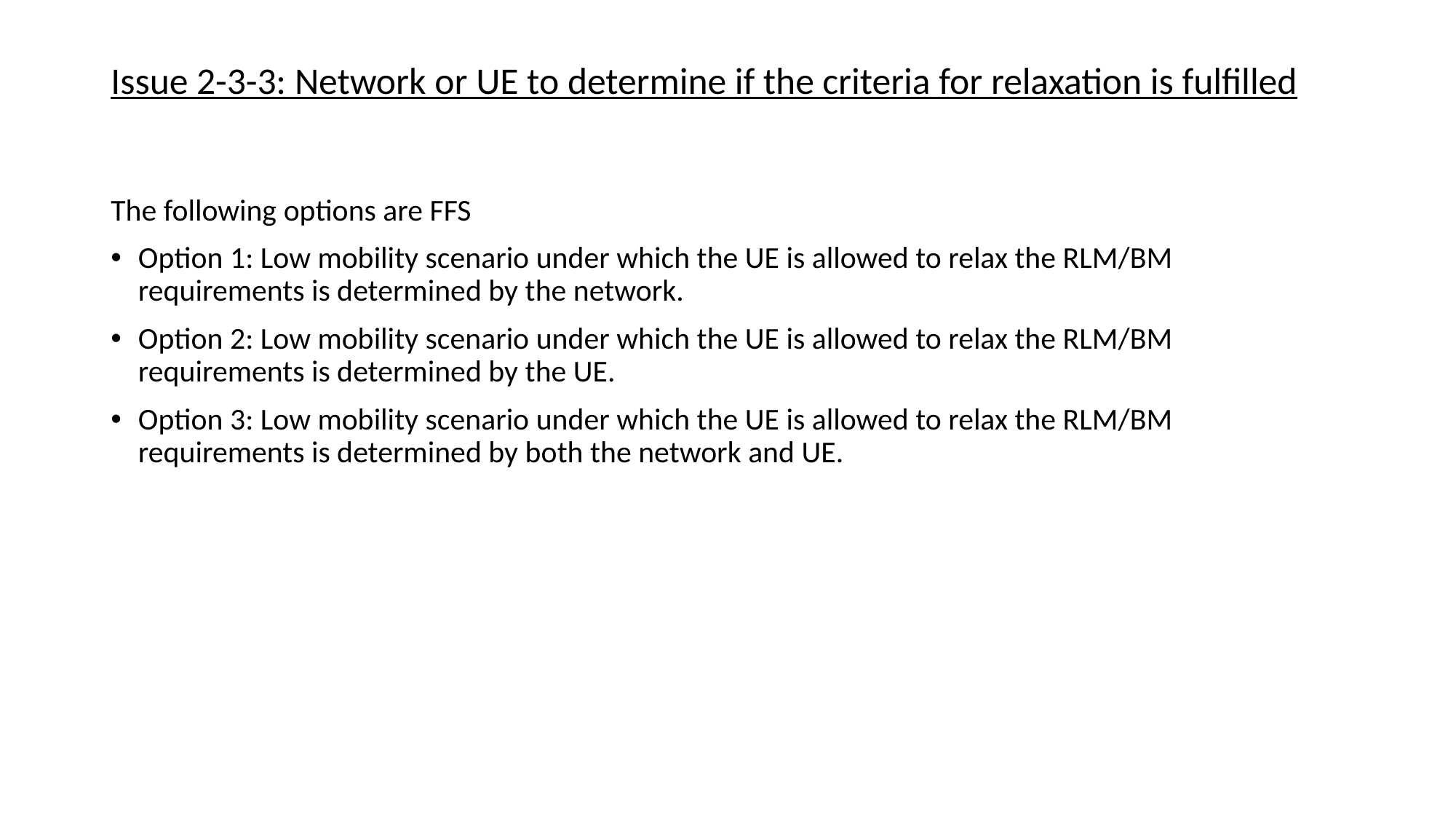

# Issue 2-3-3: Network or UE to determine if the criteria for relaxation is fulfilled
The following options are FFS
Option 1: Low mobility scenario under which the UE is allowed to relax the RLM/BM requirements is determined by the network.
Option 2: Low mobility scenario under which the UE is allowed to relax the RLM/BM requirements is determined by the UE.
Option 3: Low mobility scenario under which the UE is allowed to relax the RLM/BM requirements is determined by both the network and UE.